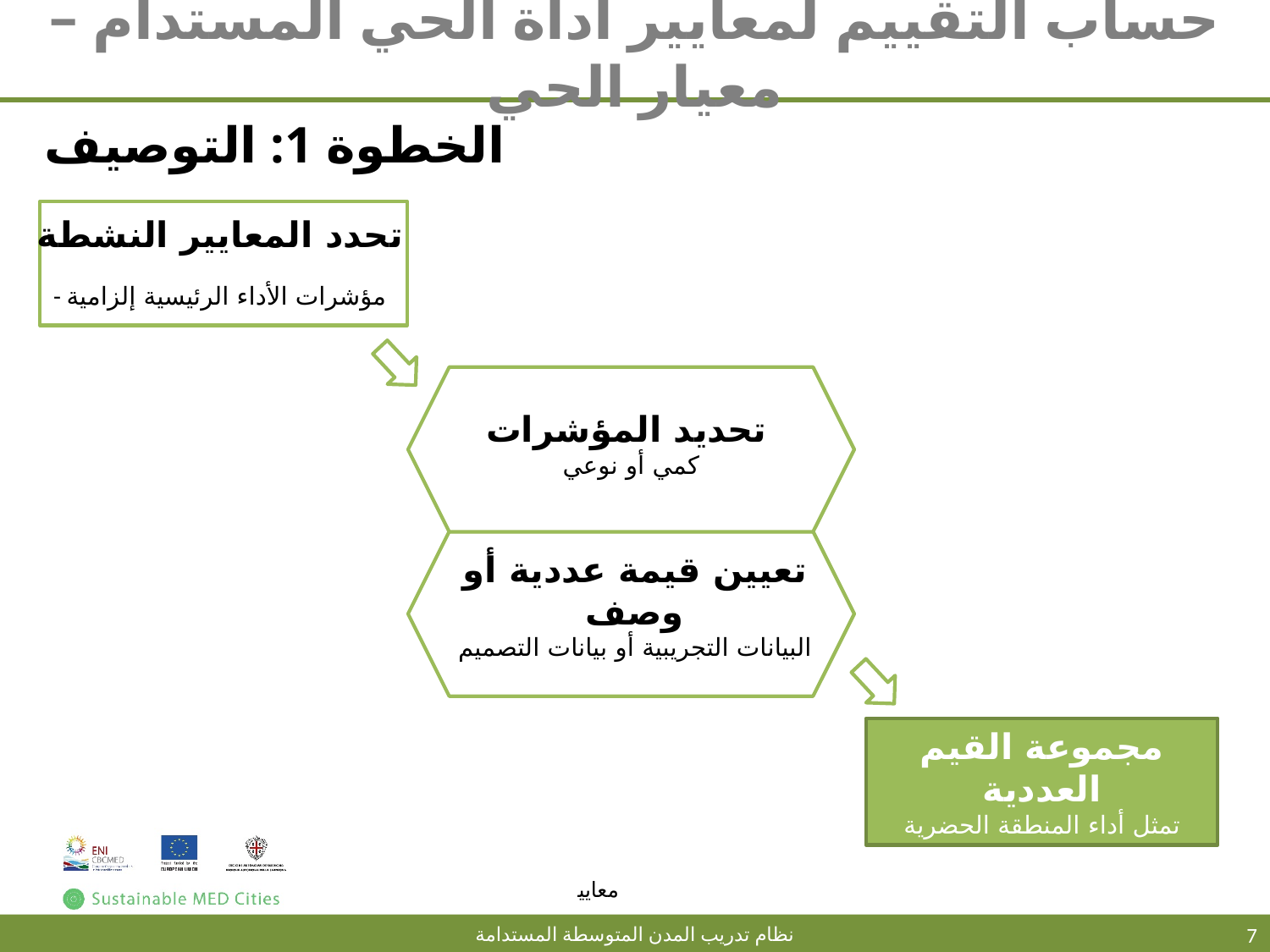

# حساب التقييم لمعايير أداة الحي المستدام – معيار الحي
الخطوة 1: التوصيف

تحدد المعايير النشطة

- مؤشرات الأداء الرئيسية إلزامية

تحديد المؤشرات
كمي أو نوعي

تعيين قيمة عددية أو وصف
البيانات التجريبية أو بيانات التصميم

مجموعة القيم العددية
تمثل أداء المنطقة الحضرية

7